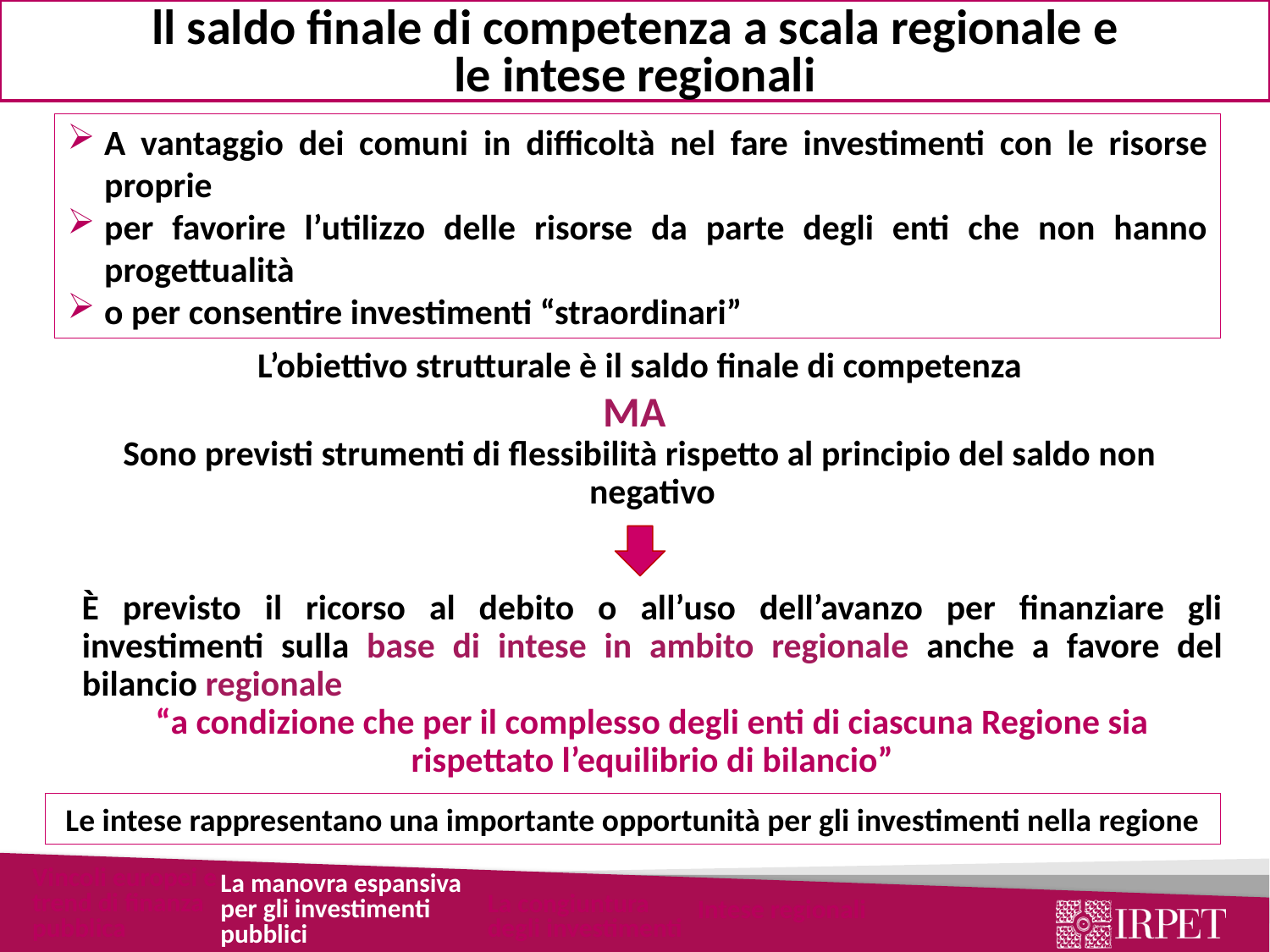

ll saldo finale di competenza a scala regionale e
le intese regionali
A vantaggio dei comuni in difficoltà nel fare investimenti con le risorse proprie
per favorire l’utilizzo delle risorse da parte degli enti che non hanno progettualità
o per consentire investimenti “straordinari”
L’obiettivo strutturale è il saldo finale di competenza
MA
Sono previsti strumenti di flessibilità rispetto al principio del saldo non negativo

È previsto il ricorso al debito o all’uso dell’avanzo per finanziare gli investimenti sulla base di intese in ambito regionale anche a favore del bilancio regionale
“a condizione che per il complesso degli enti di ciascuna Regione sia rispettato l’equilibrio di bilancio”

Le intese rappresentano una importante opportunità per gli investimenti nella regione
Vincoli europei e trend di finanza pubblica
La manovra espansiva per gli investimenti pubblici
La congiuntura degli investimenti
Intese regionali